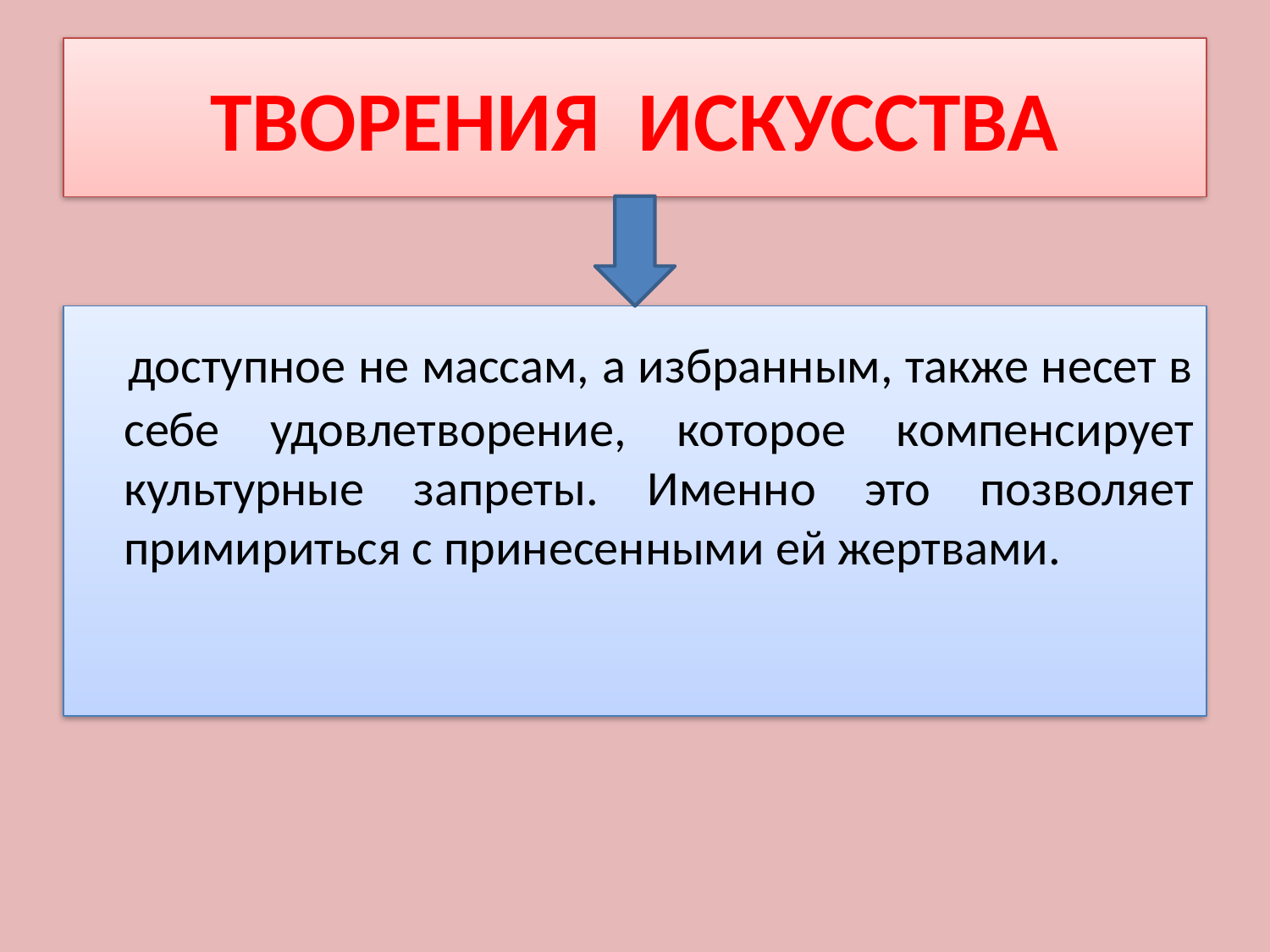

# ТВОРЕНИЯ  ИСКУССТВА

   доступное не массам, а избранным, также несет в себе удовлетворение, которое компенсирует культурные запреты. Именно это позволяет примириться с принесенными ей жертвами.